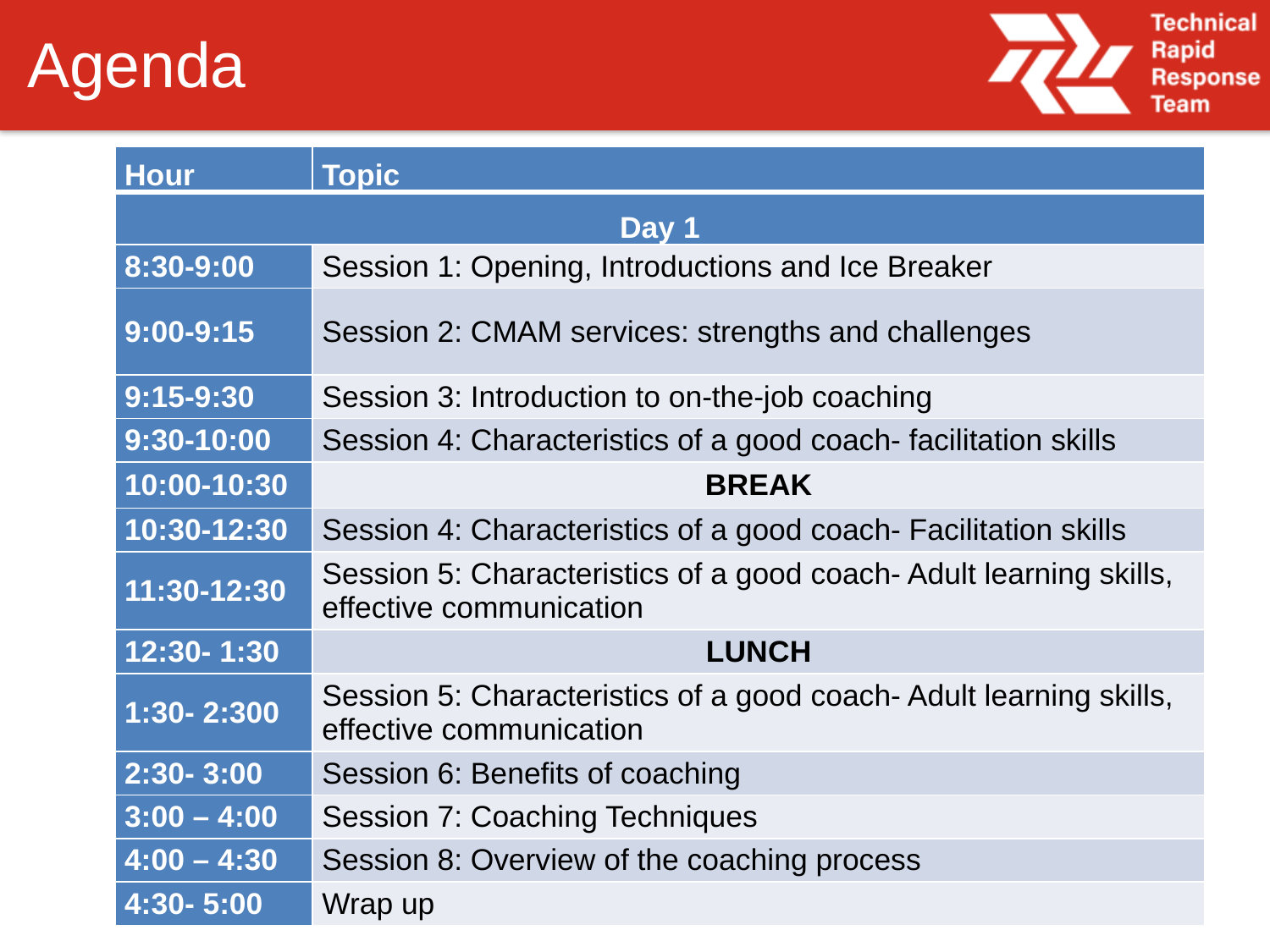

# Agenda
| Hour | Topic |
| --- | --- |
| Day 1 |  |
| 8:30-9:00 | Session 1: Opening, Introductions and Ice Breaker |
| 9:00-9:15 | Session 2: CMAM services: strengths and challenges |
| 9:15-9:30 | Session 3: Introduction to on-the-job coaching |
| 9:30-10:00 | Session 4: Characteristics of a good coach- facilitation skills |
| 10:00-10:30 | BREAK |
| 10:30-12:30 | Session 4: Characteristics of a good coach- Facilitation skills |
| 11:30-12:30 | Session 5: Characteristics of a good coach- Adult learning skills, effective communication |
| 12:30- 1:30 | LUNCH |
| 1:30- 2:300 | Session 5: Characteristics of a good coach- Adult learning skills, effective communication |
| 2:30- 3:00 | Session 6: Benefits of coaching |
| 3:00 – 4:00 | Session 7: Coaching Techniques |
| 4:00 – 4:30 | Session 8: Overview of the coaching process |
| 4:30- 5:00 | Wrap up |